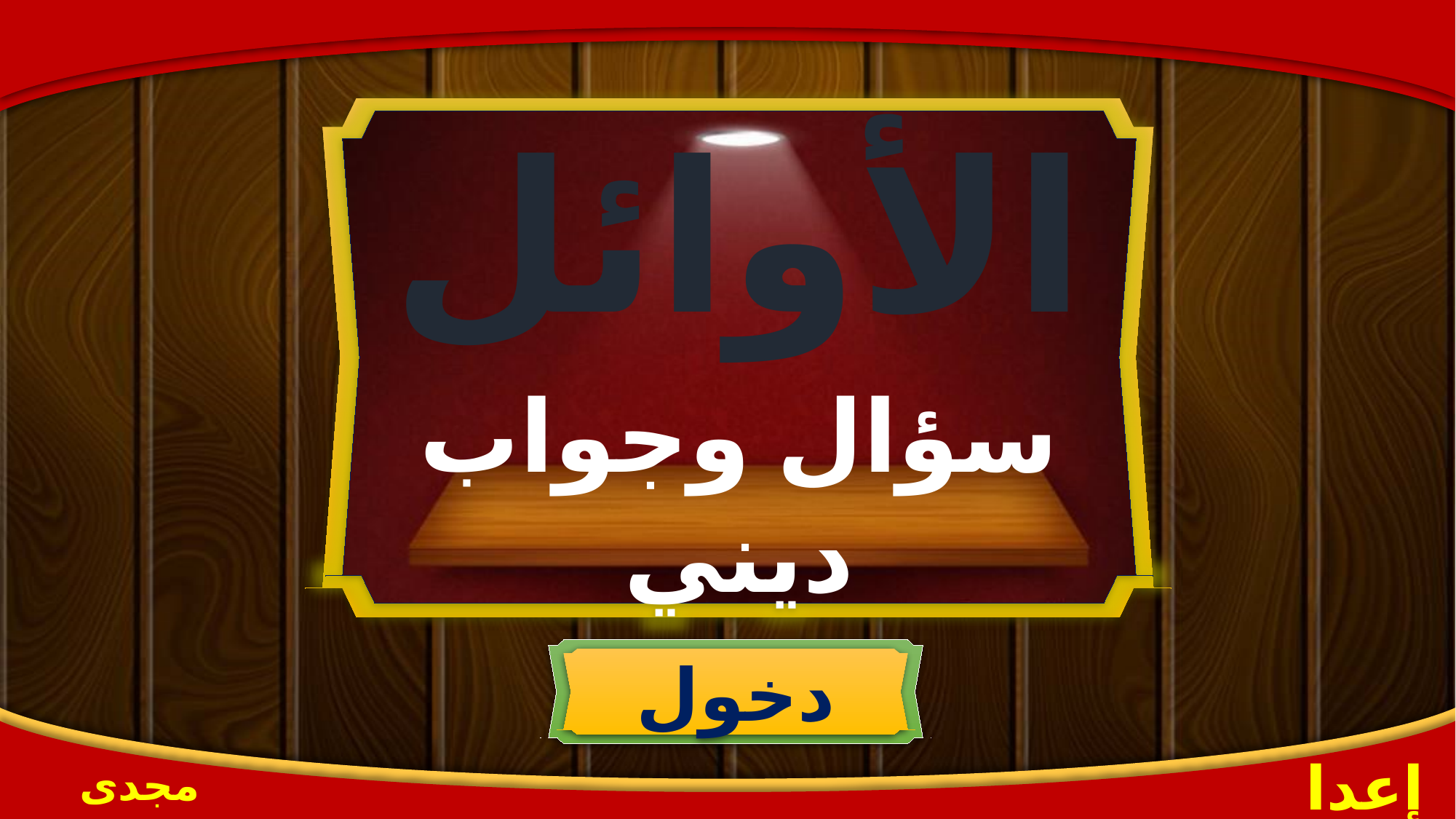

الأوائل
سؤال وجواب ديني

دخول

إعداد
مجدى يونس